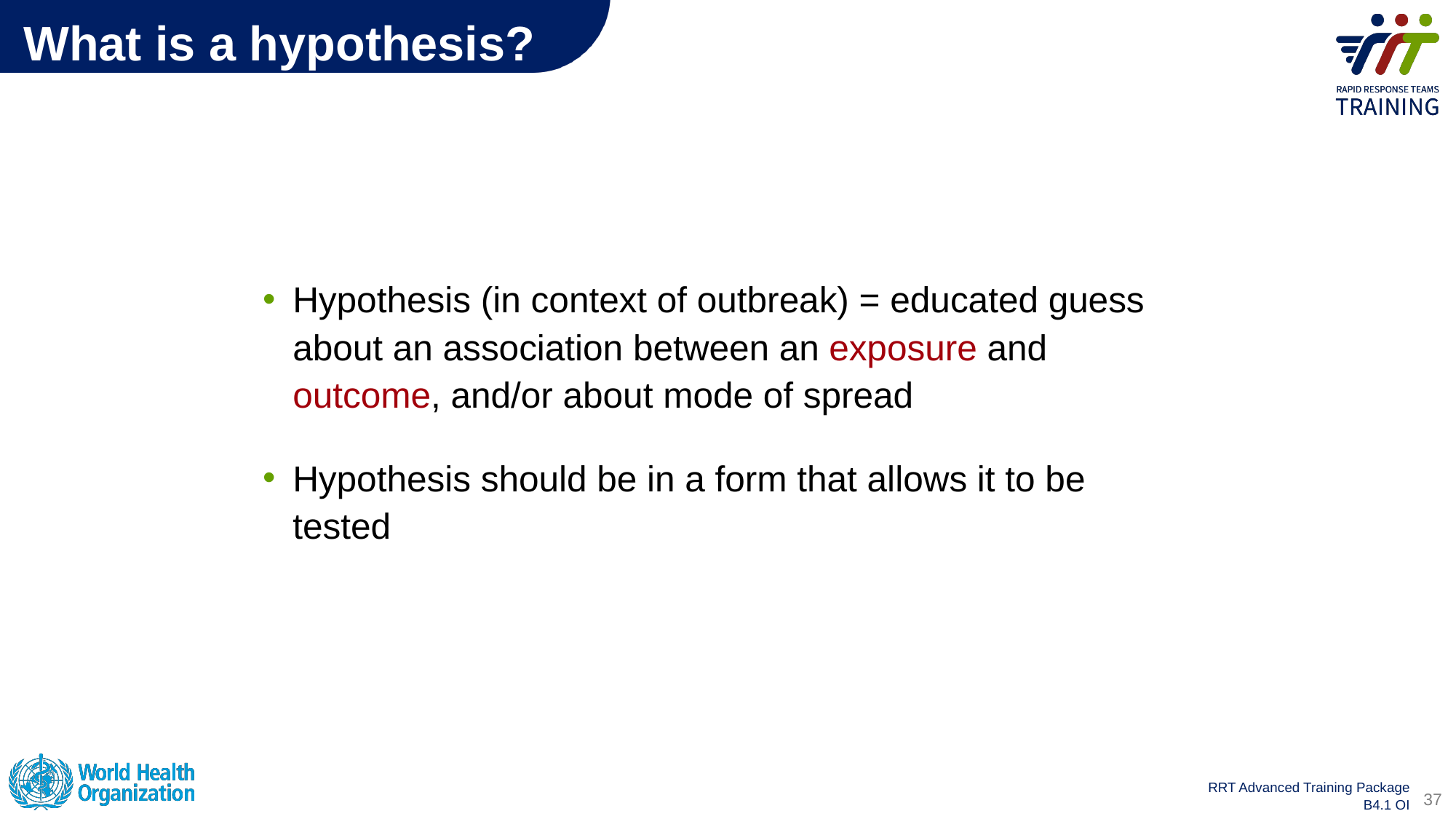

What is a hypothesis?
Hypothesis (in context of outbreak) = educated guess about an association between an exposure and outcome, and/or about mode of spread
Hypothesis should be in a form that allows it to be tested